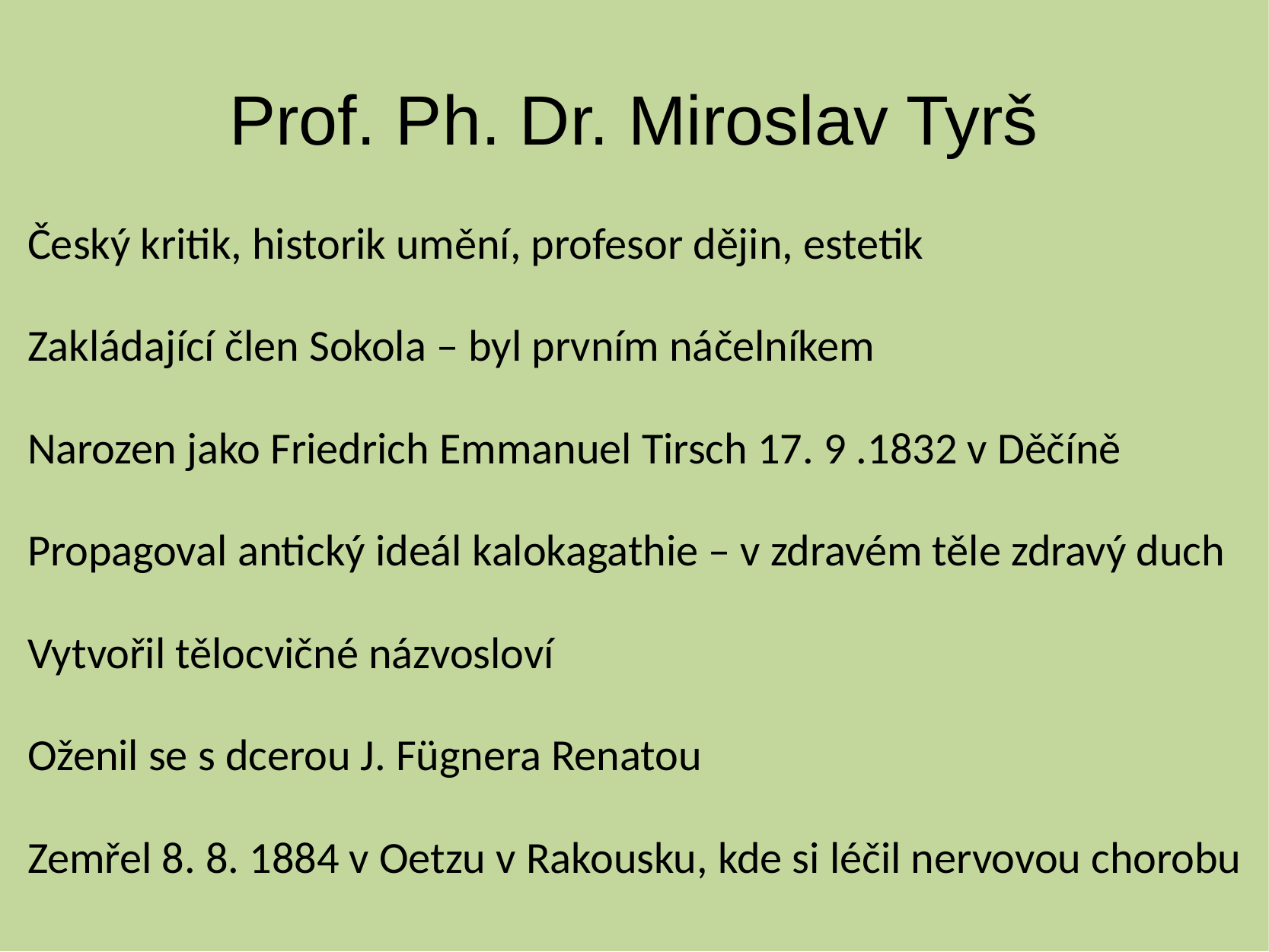

# Prof. Ph. Dr. Miroslav Tyrš
Český kritik, historik umění, profesor dějin, estetik
Zakládající člen Sokola – byl prvním náčelníkem
Narozen jako Friedrich Emmanuel Tirsch 17. 9 .1832 v Děčíně
Propagoval antický ideál kalokagathie – v zdravém těle zdravý duch
Vytvořil tělocvičné názvosloví
Oženil se s dcerou J. Fügnera Renatou
Zemřel 8. 8. 1884 v Oetzu v Rakousku, kde si léčil nervovou chorobu